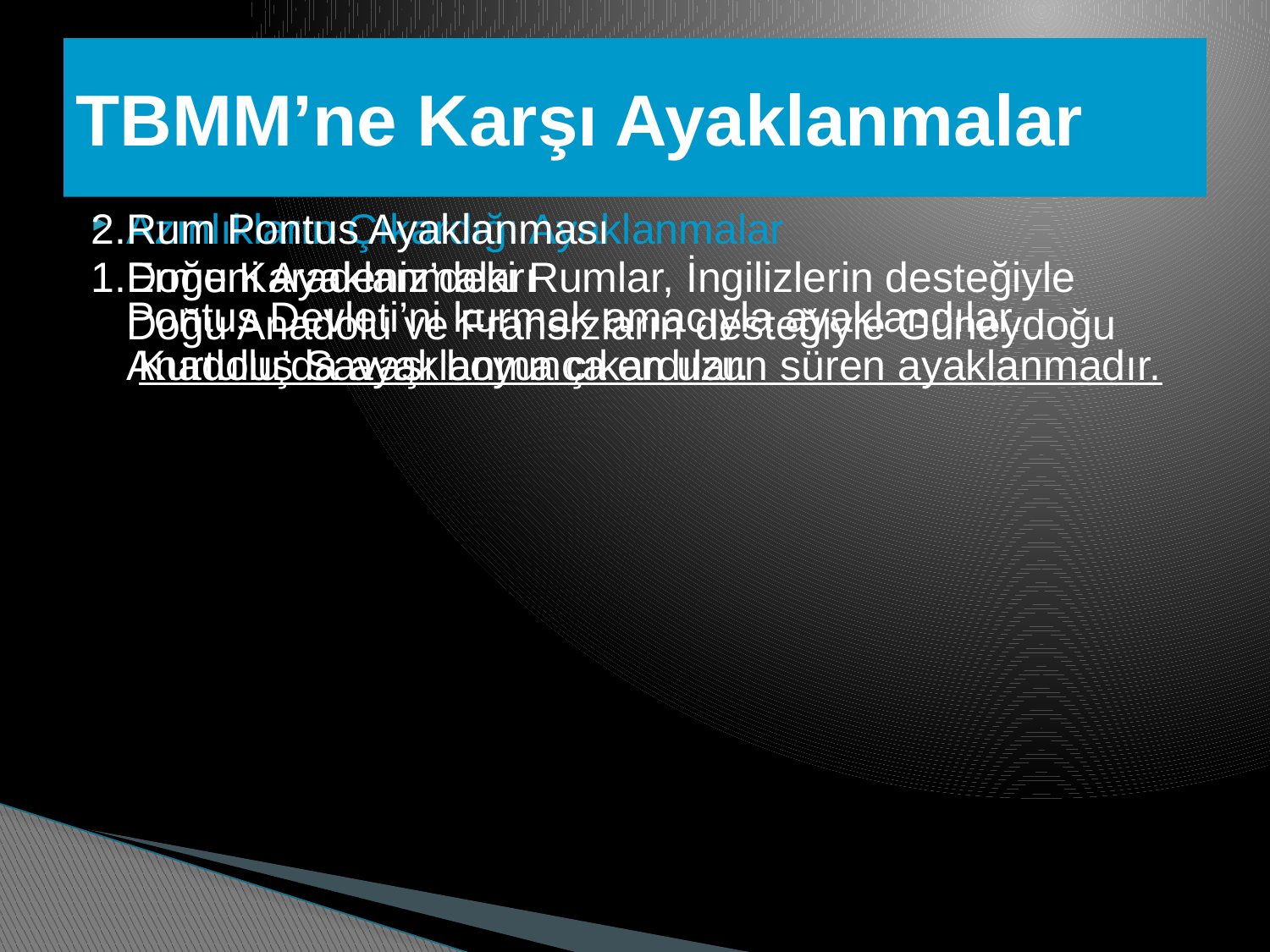

# TBMM’ne Karşı Ayaklanmalar
Azınlıkların Çıkardığı Ayaklanmalar
1.Ermeni Ayaklanmaları
   Doğu Anadolu ve Fransızların desteğiyle Güneydoğu Anadolu’da ayaklanma çıkardılar.
2.Rum Pontus Ayaklanması
   Doğu Karadeniz’deki Rumlar, İngilizlerin desteğiyle Pontus Devleti’ni kurmak amacıyla ayaklandılar.
    Kurtuluş Savaşı boyunca en uzun süren ayaklanmadır.